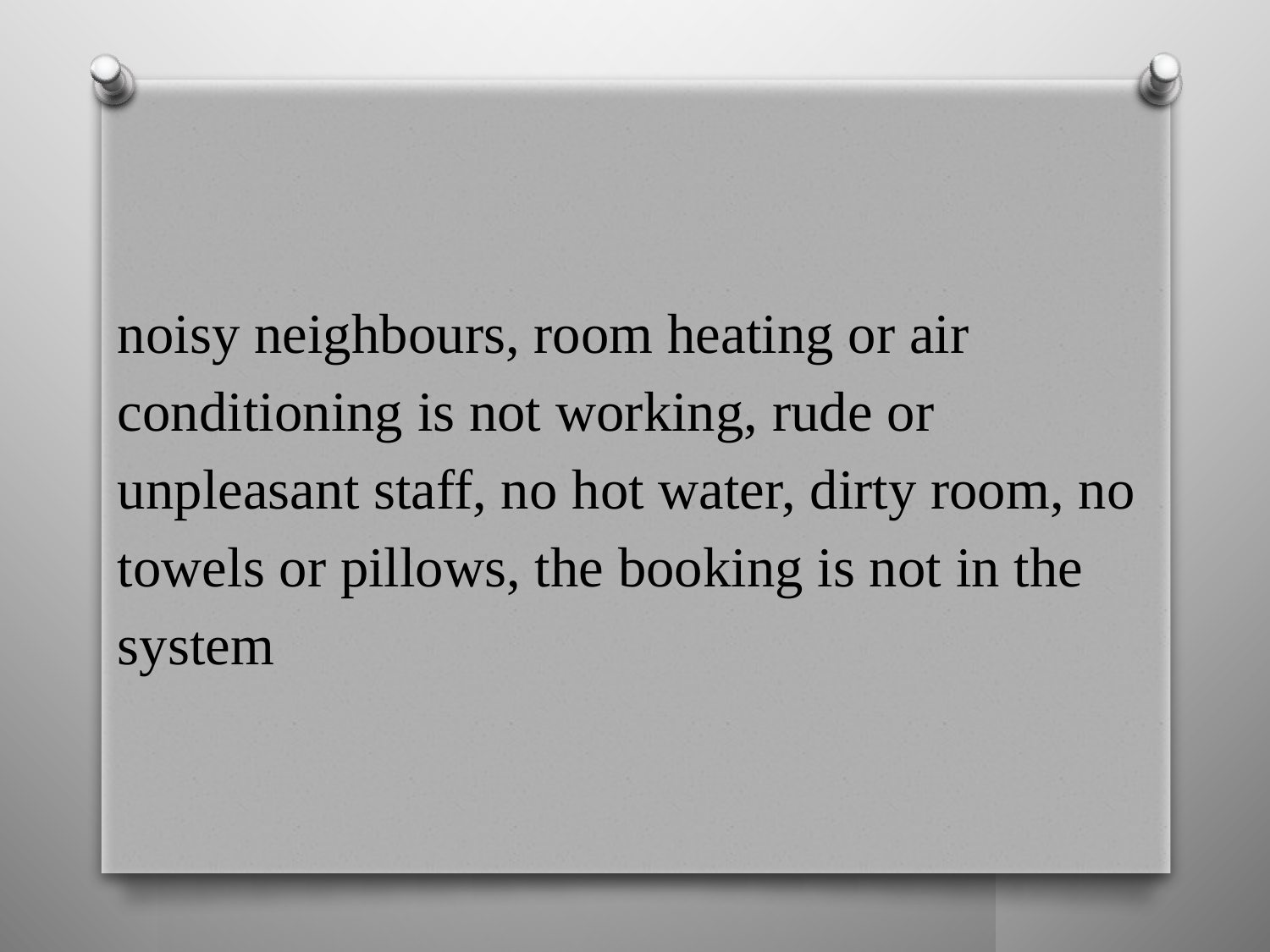

noisy neighbours, room heating or air conditioning is not working, rude or unpleasant staff, no hot water, dirty room, no towels or pillows, the booking is not in the system